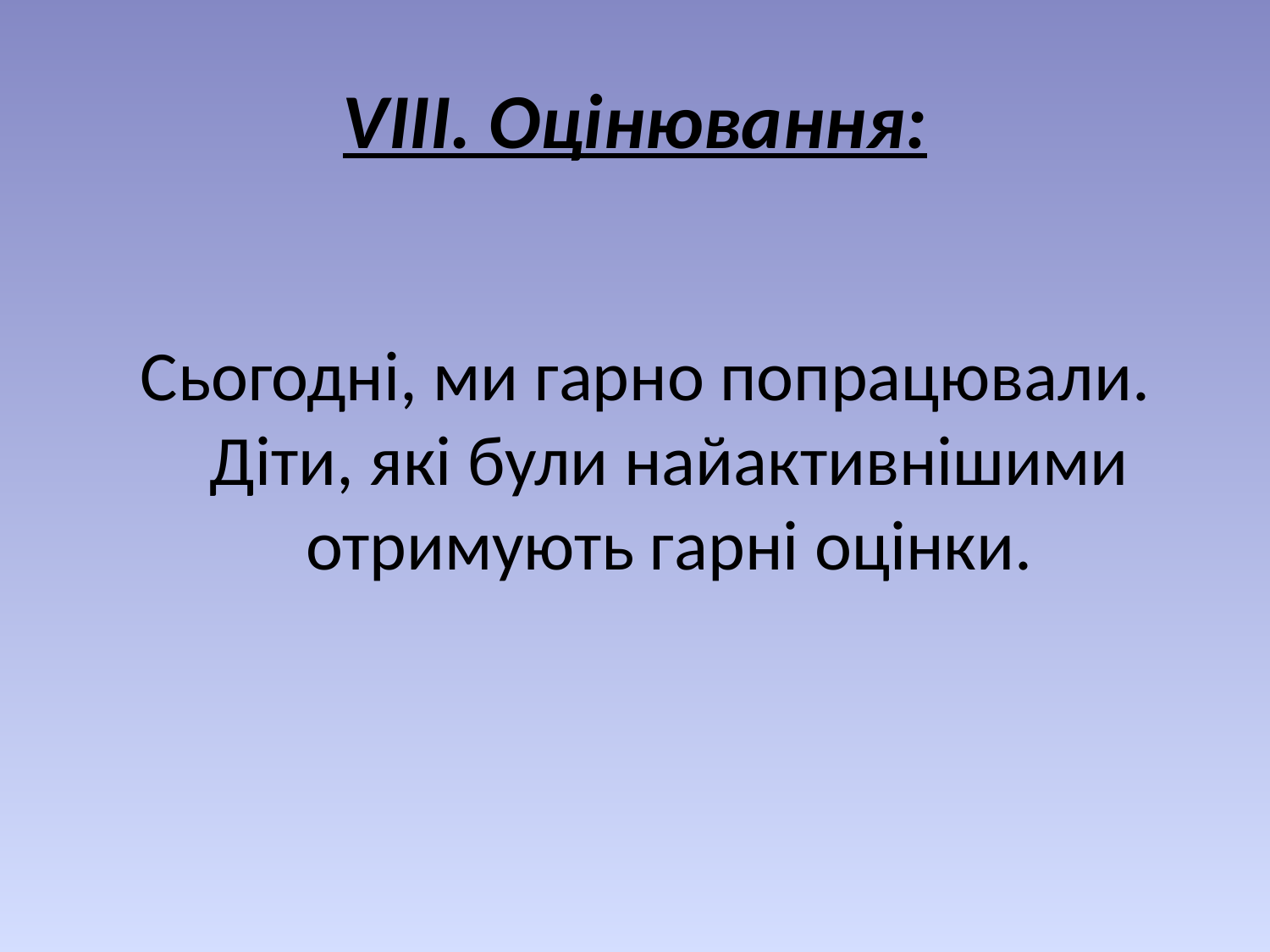

# VІІІ. Оцінювання:
Сьогодні, ми гарно попрацювали. Діти, які були найактивнішими отримують гарні оцінки.